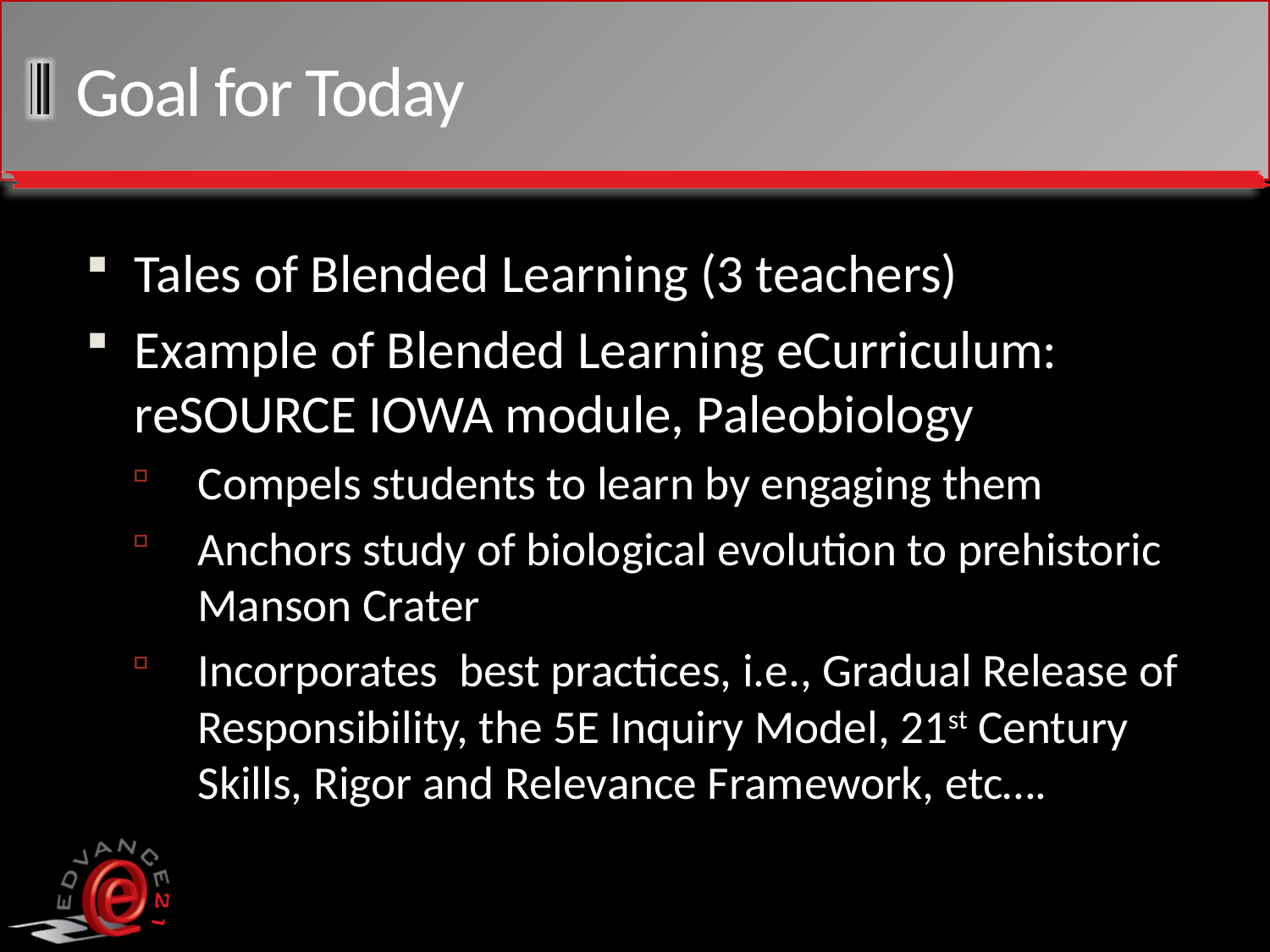

# Goal for Today
Tales of Blended Learning (3 teachers)
Example of Blended Learning eCurriculum:  reSOURCE IOWA module, Paleobiology
Compels students to learn by engaging them
Anchors study of biological evolution to prehistoric Manson Crater
Incorporates  best practices, i.e., Gradual Release of Responsibility, the 5E Inquiry Model, 21st Century Skills, Rigor and Relevance Framework, etc….